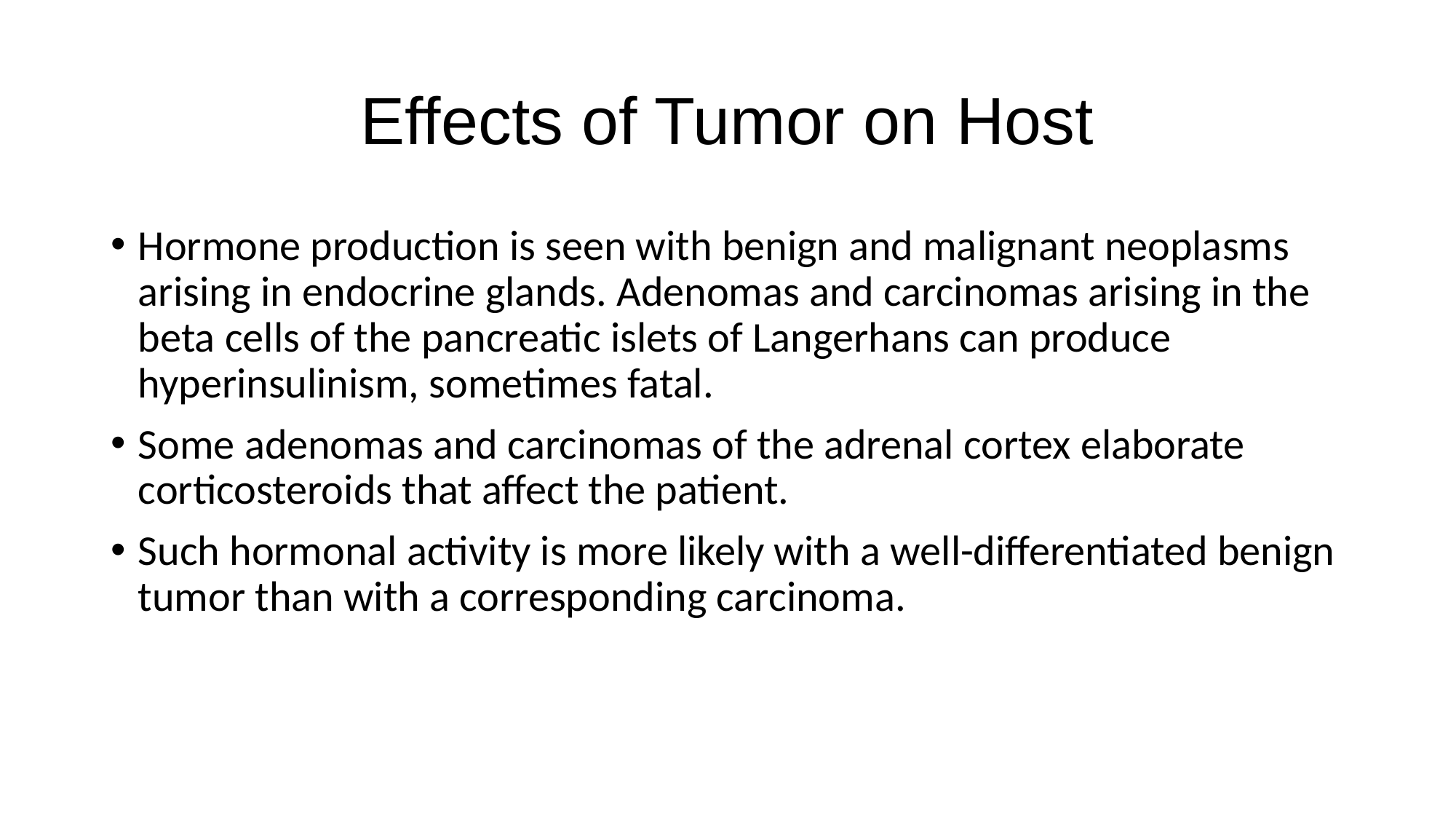

# Effects of Tumor on Host
Hormone production is seen with benign and malignant neoplasms arising in endocrine glands. Adenomas and carcinomas arising in the beta cells of the pancreatic islets of Langerhans can produce hyperinsulinism, sometimes fatal.
Some adenomas and carcinomas of the adrenal cortex elaborate corticosteroids that affect the patient.
Such hormonal activity is more likely with a well-differentiated benign tumor than with a corresponding carcinoma.